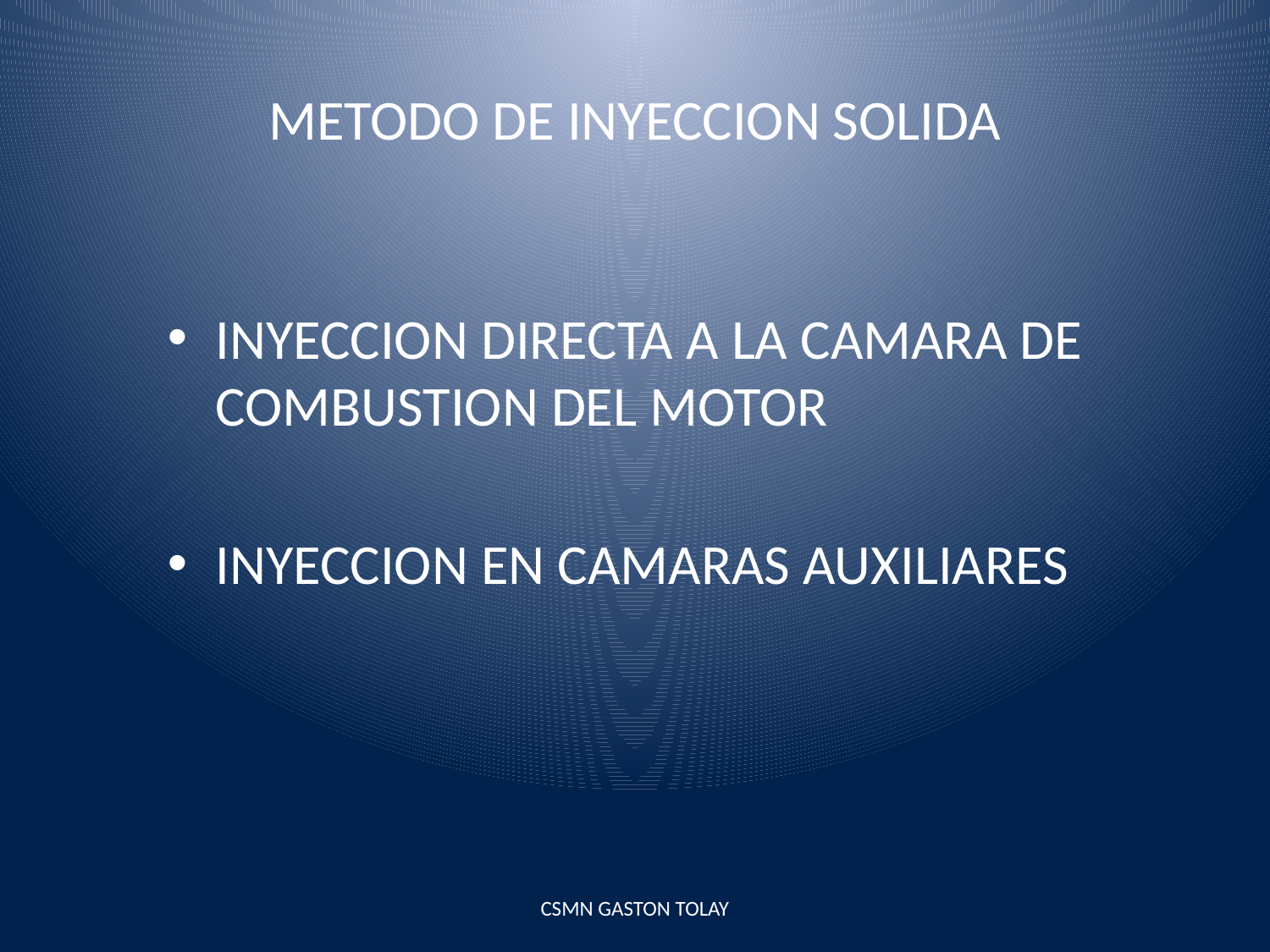

# METODO DE INYECCION SOLIDA
INYECCION DIRECTA A LA CAMARA DE COMBUSTION DEL MOTOR

INYECCION EN CAMARAS AUXILIARES
CSMN GASTON TOLAY